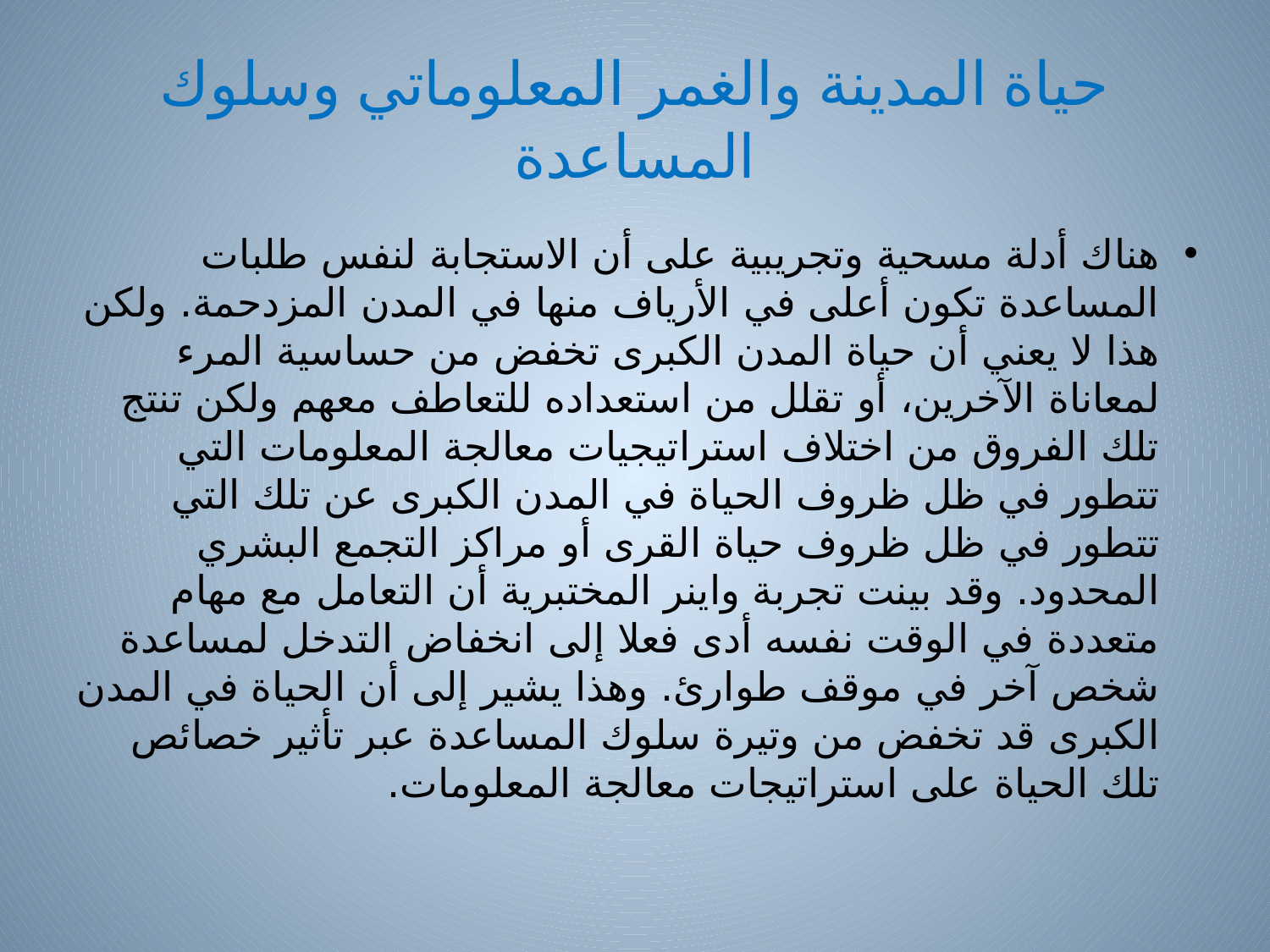

# حياة المدينة والغمر المعلوماتي وسلوك المساعدة
هناك أدلة مسحية وتجريبية على أن الاستجابة لنفس طلبات المساعدة تكون أعلى في الأرياف منها في المدن المزدحمة. ولكن هذا لا يعني أن حياة المدن الكبرى تخفض من حساسية المرء لمعاناة الآخرين، أو تقلل من استعداده للتعاطف معهم ولكن تنتج تلك الفروق من اختلاف استراتيجيات معالجة المعلومات التي تتطور في ظل ظروف الحياة في المدن الكبرى عن تلك التي تتطور في ظل ظروف حياة القرى أو مراكز التجمع البشري المحدود. وقد بينت تجربة واينر المختبرية أن التعامل مع مهام متعددة في الوقت نفسه أدى فعلا إلى انخفاض التدخل لمساعدة شخص آخر في موقف طوارئ. وهذا يشير إلى أن الحياة في المدن الكبرى قد تخفض من وتيرة سلوك المساعدة عبر تأثير خصائص تلك الحياة على استراتيجات معالجة المعلومات.